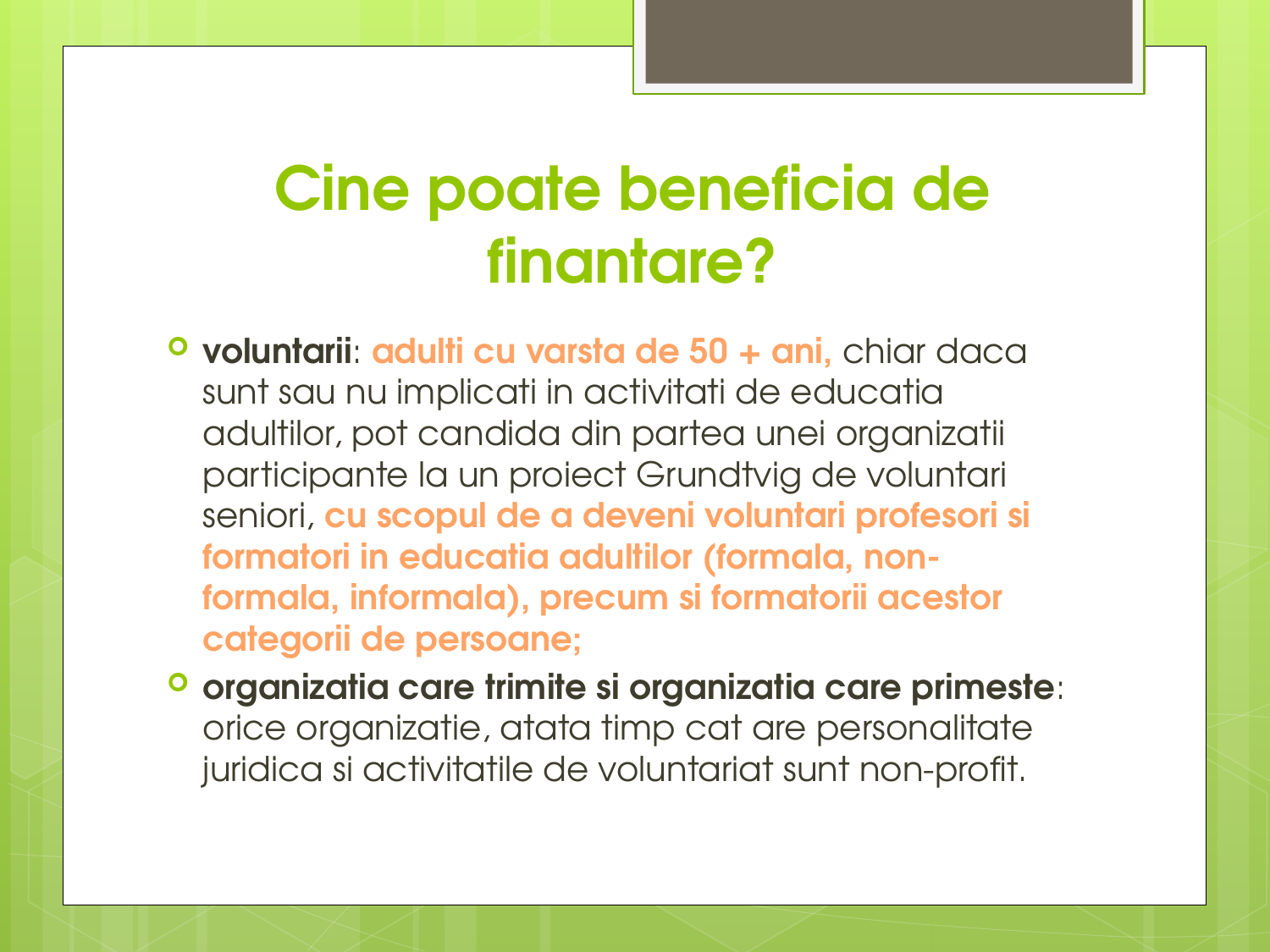

# Cine poate beneficia de finantare?
voluntarii: adulti cu varsta de 50 + ani, chiar daca sunt sau nu implicati in activitati de educatia adultilor, pot candida din partea unei organizatii participante la un proiect Grundtvig de voluntari seniori, cu scopul de a deveni voluntari profesori si formatori in educatia adultilor (formala, non-formala, informala), precum si formatorii acestor categorii de persoane;
organizatia care trimite si organizatia care primeste: orice organizatie, atata timp cat are personalitate juridica si activitatile de voluntariat sunt non-profit.